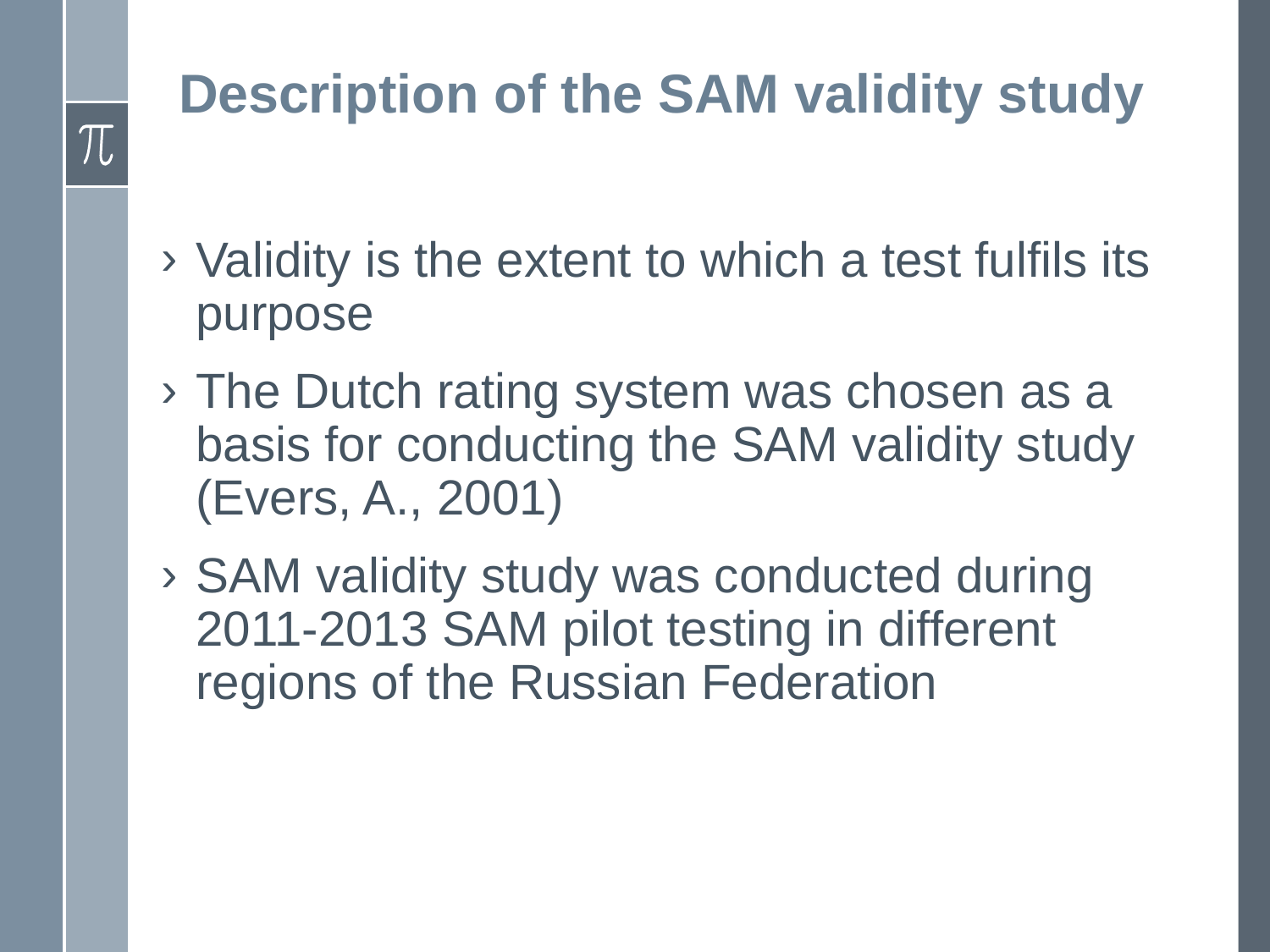

# Description of the SAM validity study
Validity is the extent to which a test fulfils its purpose
The Dutch rating system was chosen as a basis for conducting the SAM validity study (Evers, A., 2001)
SAM validity study was conducted during 2011-2013 SAM pilot testing in different regions of the Russian Federation